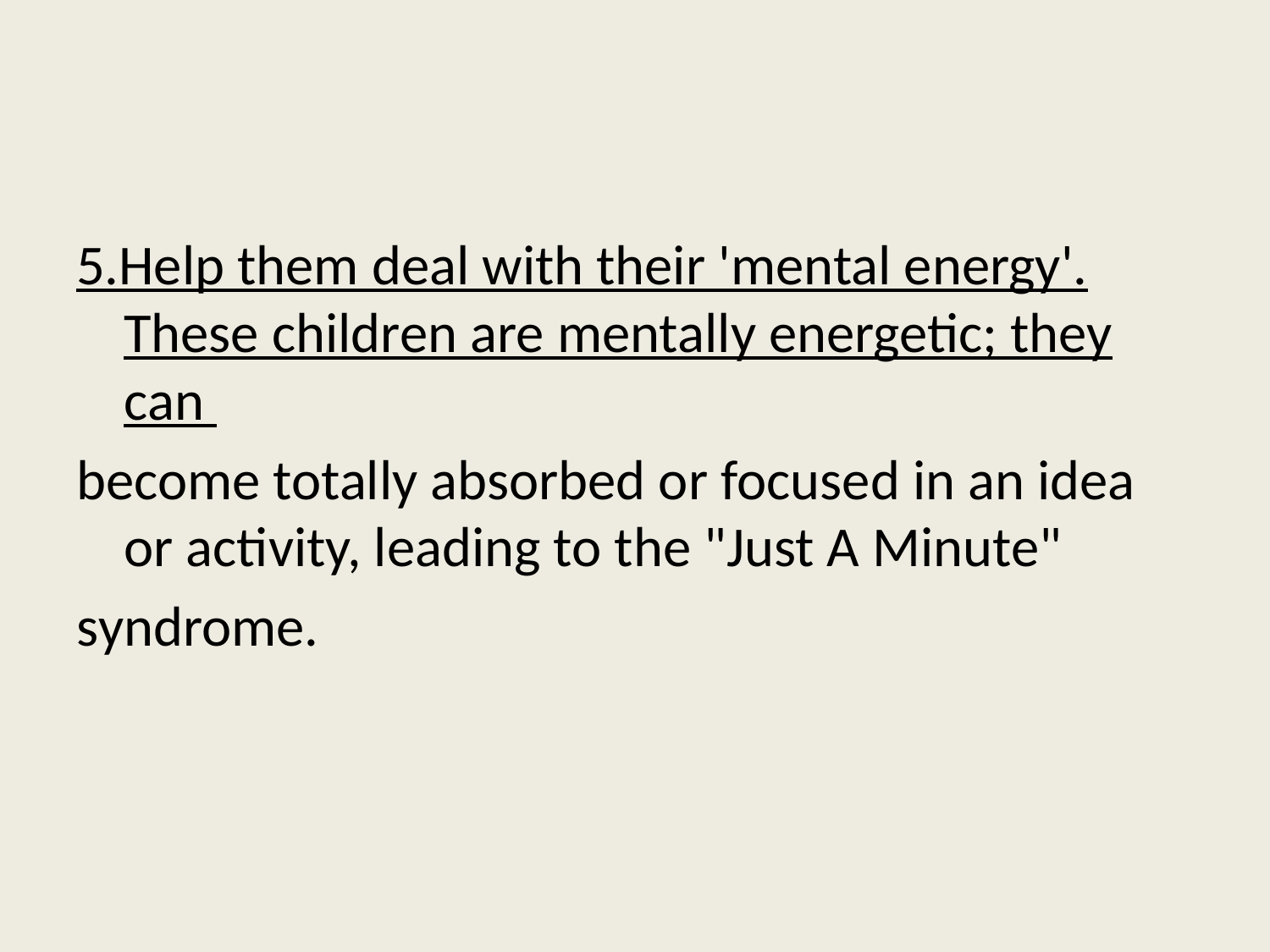

#
5.Help them deal with their 'mental energy'. These children are mentally energetic; they can
become totally absorbed or focused in an idea or activity, leading to the "Just A Minute"
syndrome.